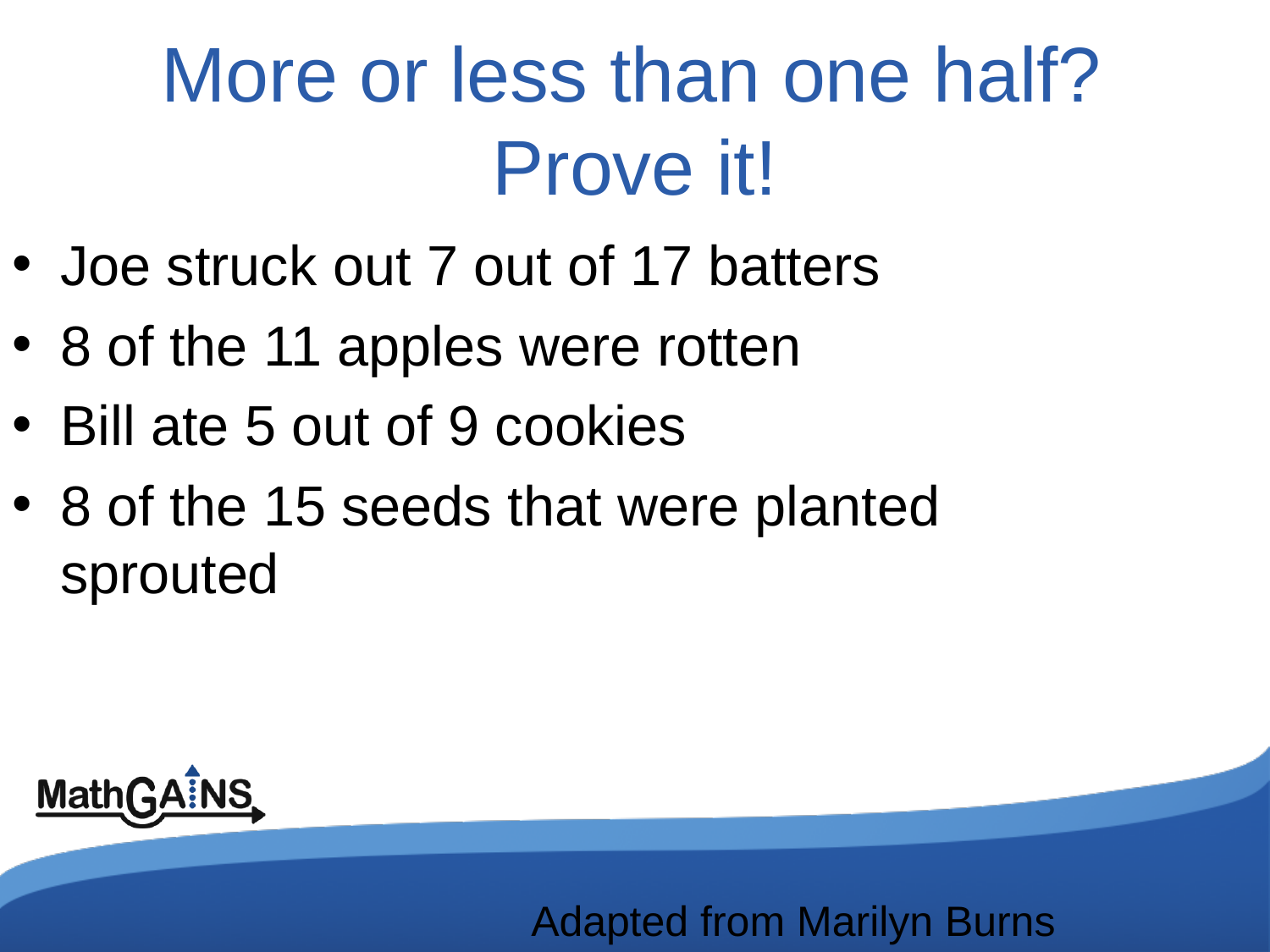

# More or less than one half? Prove it!
Joe struck out 7 out of 17 batters
8 of the 11 apples were rotten
Bill ate 5 out of 9 cookies
8 of the 15 seeds that were planted sprouted
Adapted from Marilyn Burns